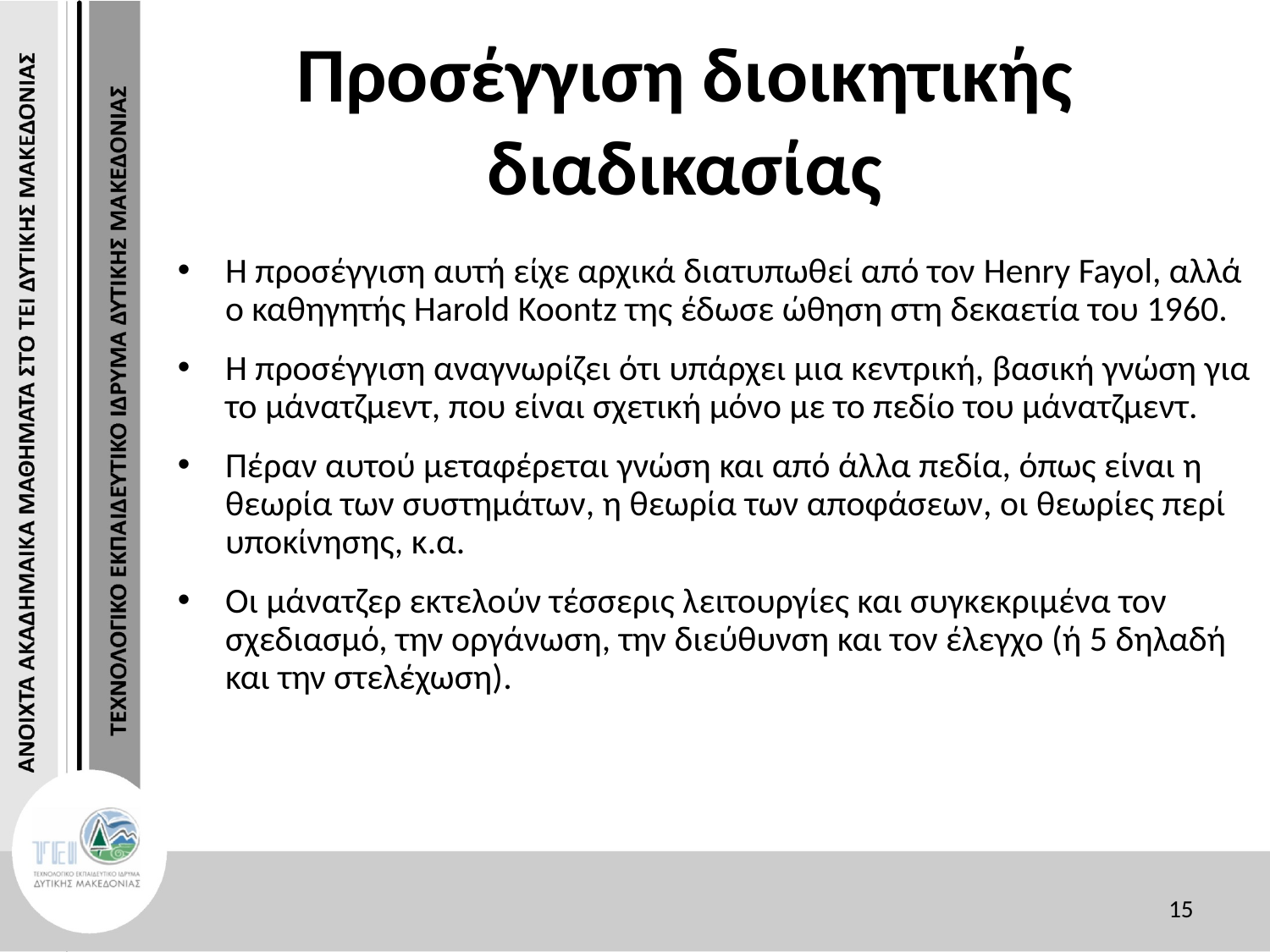

# Προσέγγιση διοικητικής διαδικασίας
Η προσέγγιση αυτή είχε αρχικά διατυπωθεί από τον Henry Fayol, αλλά ο καθηγητής Harold Koontz της έδωσε ώθηση στη δεκαετία του 1960.
Η προσέγγιση αναγνωρίζει ότι υπάρχει μια κεντρική, βασική γνώση για το μάνατζμεντ, που είναι σχετική μόνο με το πεδίο του μάνατζμεντ.
Πέραν αυτού μεταφέρεται γνώση και από άλλα πεδία, όπως είναι η θεωρία των συστημάτων, η θεωρία των αποφάσεων, οι θεωρίες περί υποκίνησης, κ.α.
Οι μάνατζερ εκτελούν τέσσερις λειτουργίες και συγκεκριμένα τον σχεδιασμό, την οργάνωση, την διεύθυνση και τον έλεγχο (ή 5 δηλαδή και την στελέχωση).
15